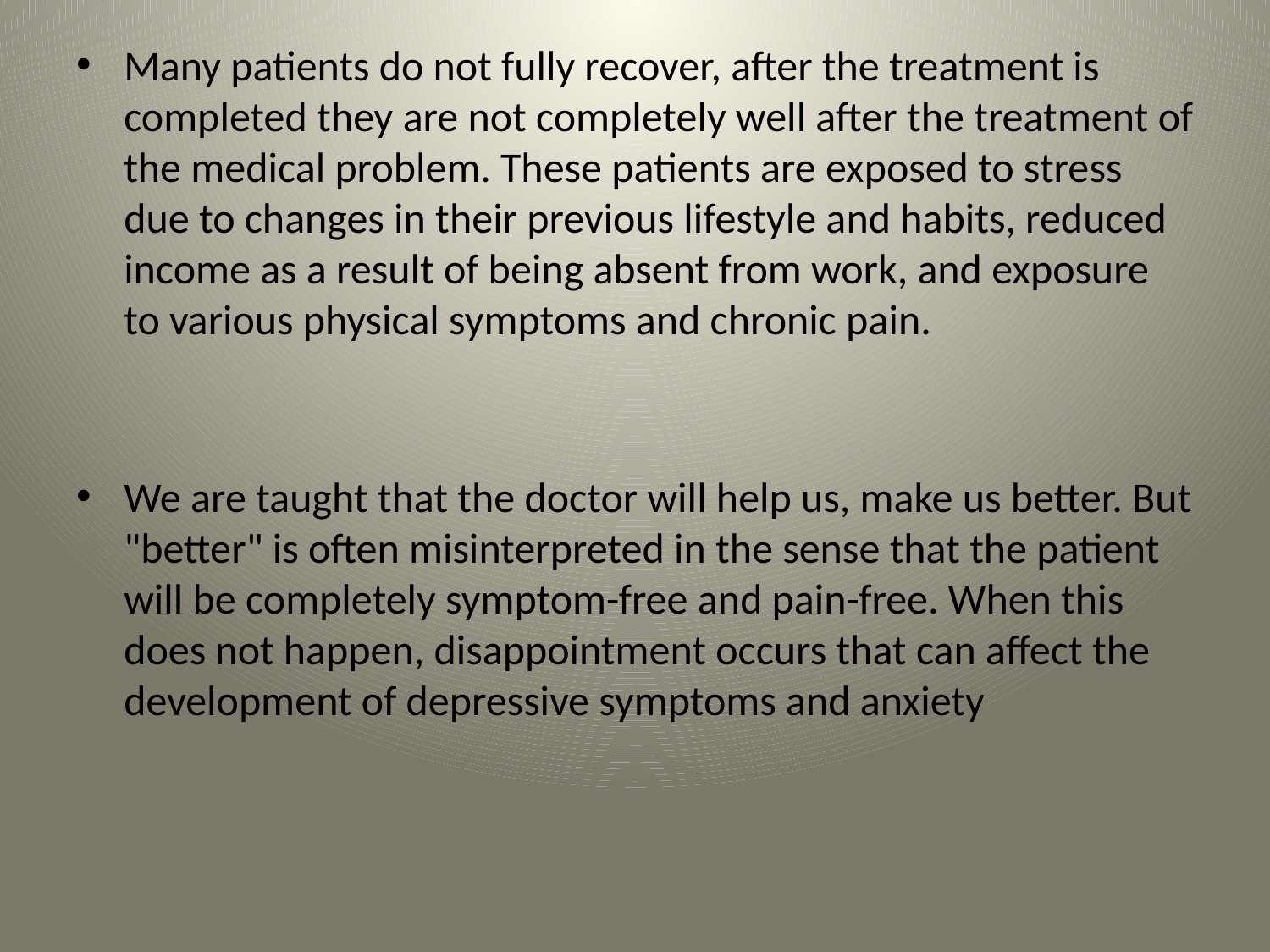

Many patients do not fully recover, after the treatment is completed they are not completely well after the treatment of the medical problem. These patients are exposed to stress due to changes in their previous lifestyle and habits, reduced income as a result of being absent from work, and exposure to various physical symptoms and chronic pain.

We are taught that the doctor will help us, make us better. But "better" is often misinterpreted in the sense that the patient will be completely symptom-free and pain-free. When this does not happen, disappointment occurs that can affect the development of depressive symptoms and anxiety
#